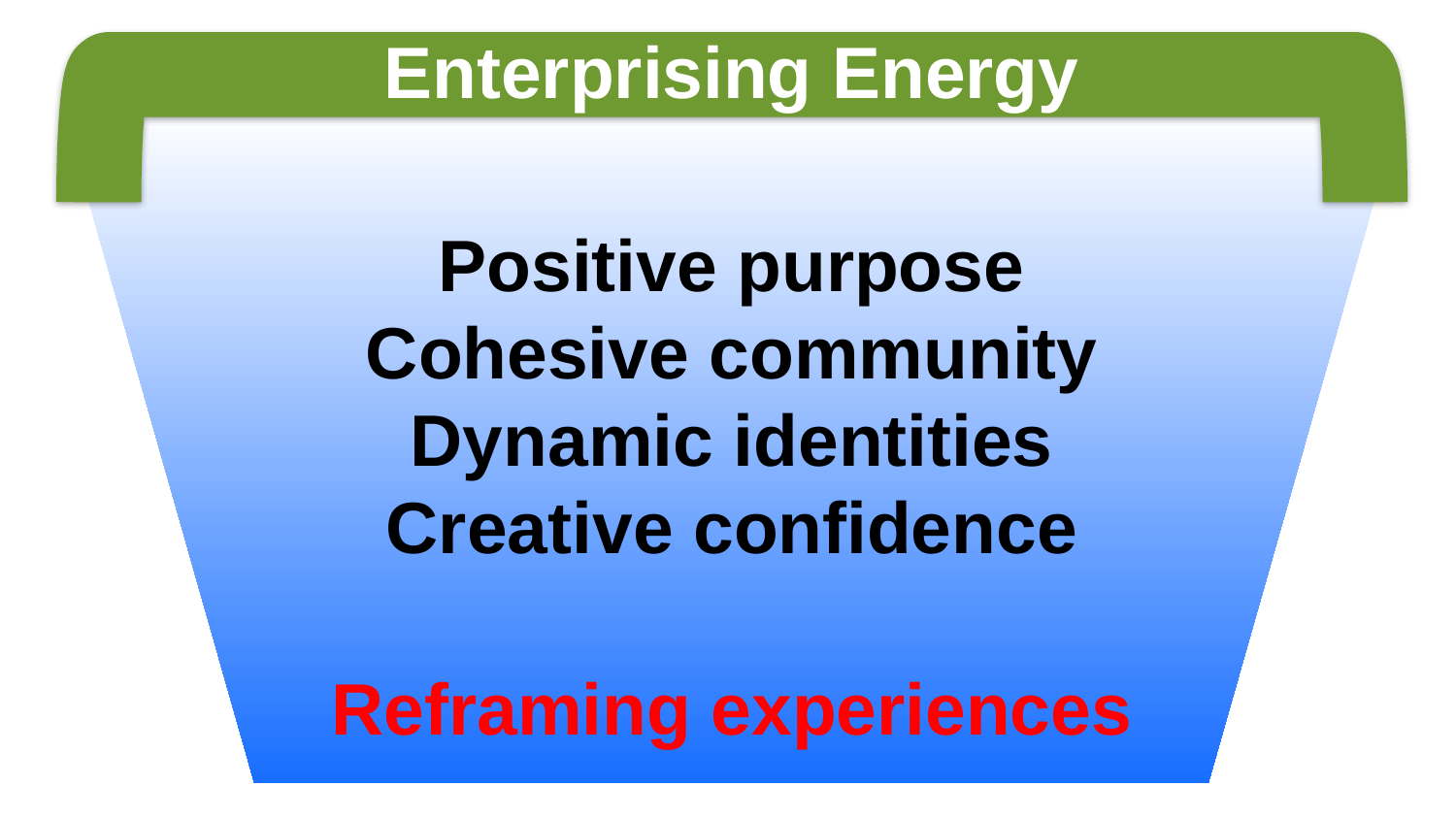

Enterprising Energy

Positive purpose
Cohesive community
Dynamic identities
Creative confidence
Reframing experiences